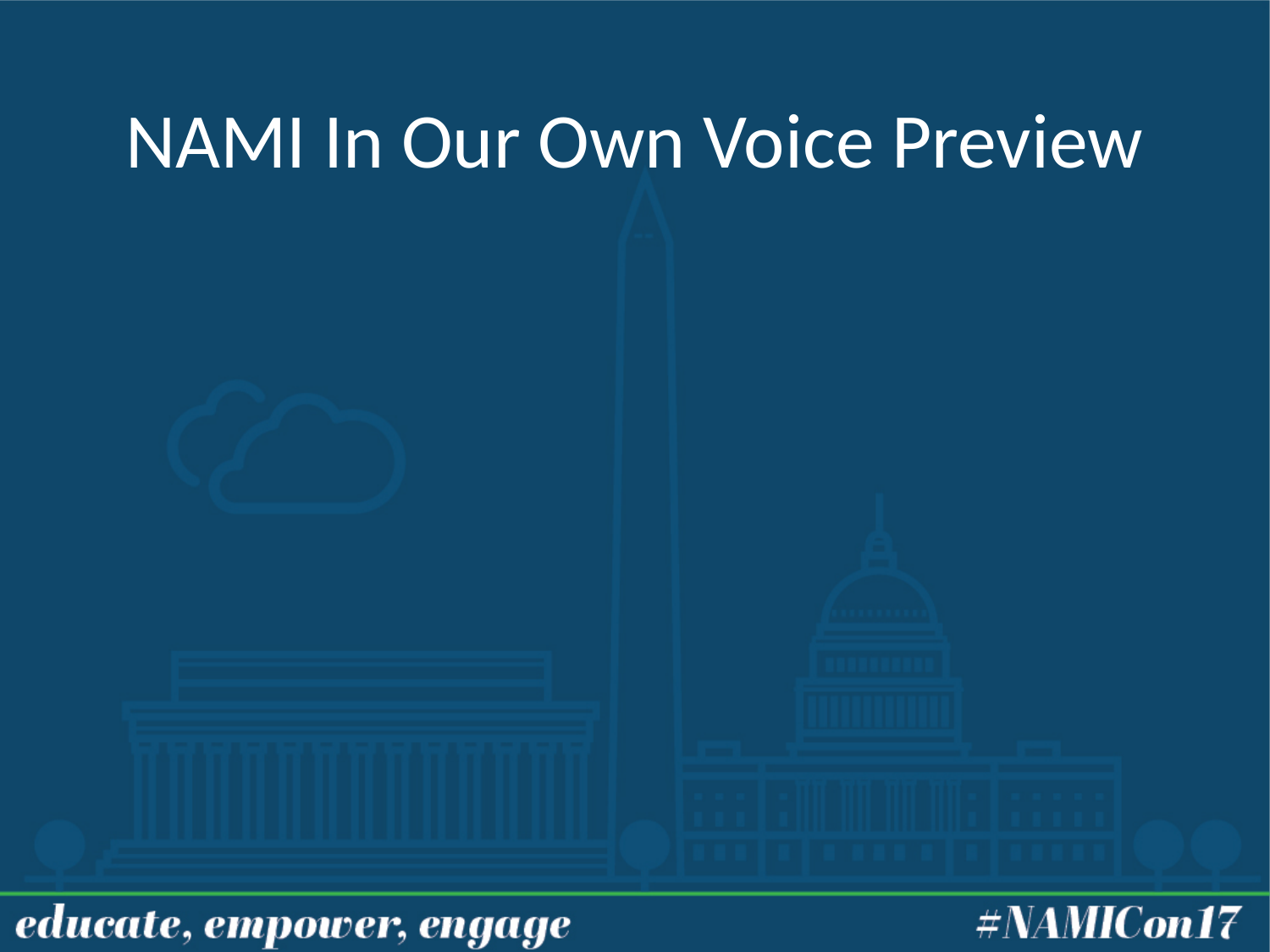

# NAMI In Our Own Voice Preview